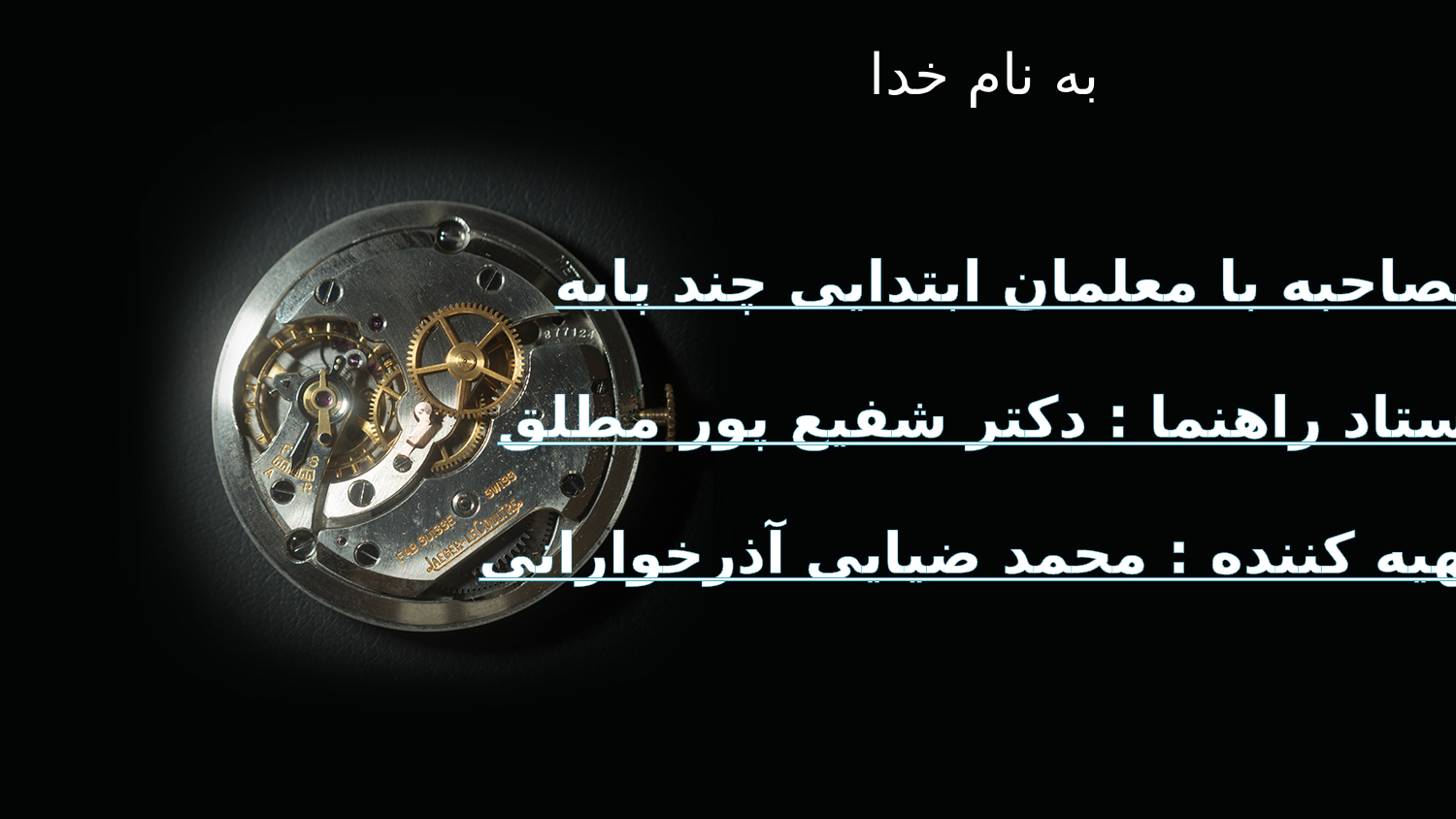

به نام خدا
مصاحبه با معلمان ابتدایی چند پایه

استاد راهنما : دکتر شفیع پور مطلق

تهیه کننده : محمد ضیایی آذرخوارانی